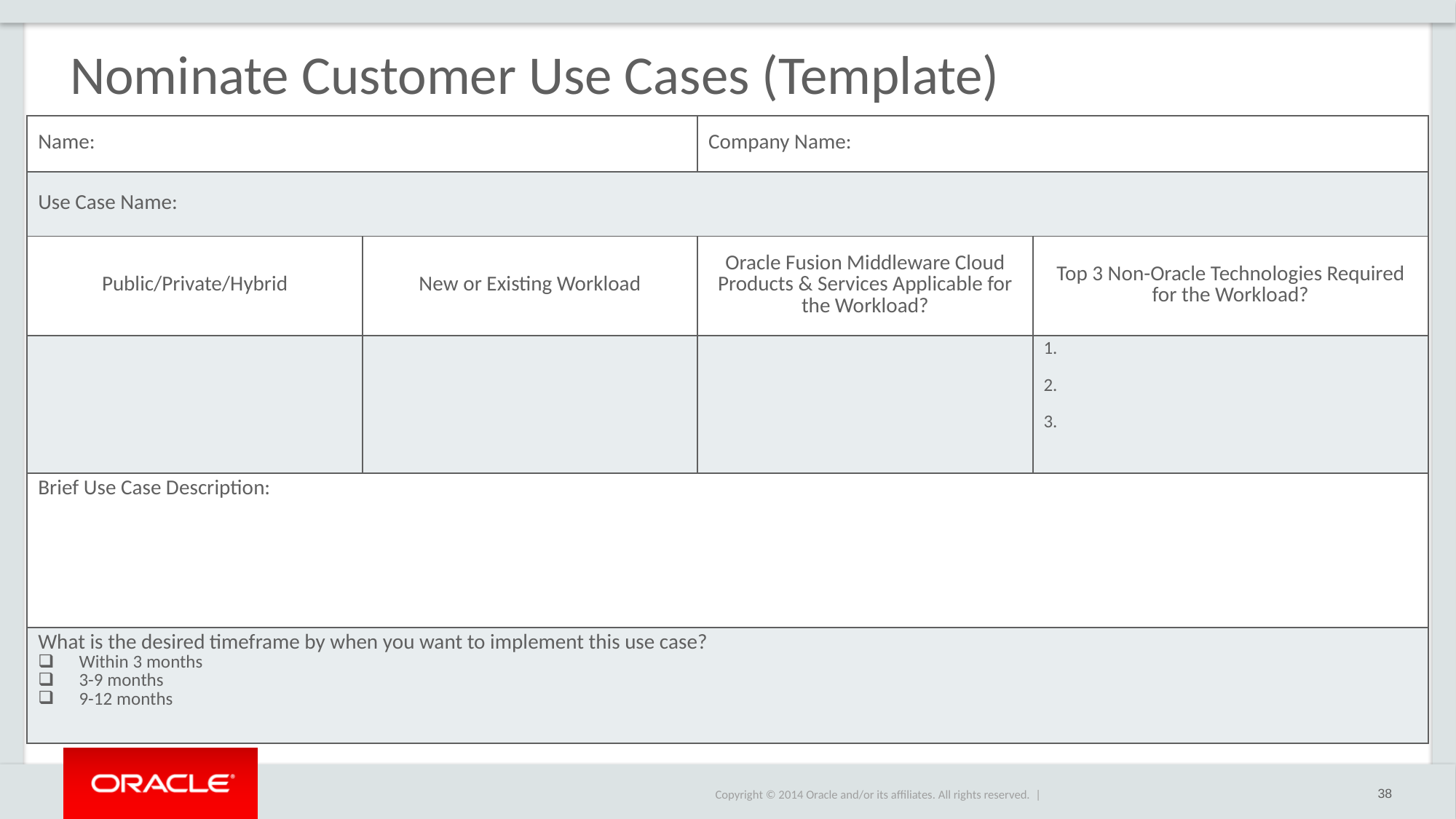

Nominate Customer Use Cases (Template)
| Name: |  | Company Name: |  |
| --- | --- | --- | --- |
| Use Case Name: |  |  |  |
| Public/Private/Hybrid | New or Existing Workload | Oracle Fusion Middleware Cloud Products & Services Applicable for the Workload? | Top 3 Non-Oracle Technologies Required for the Workload? |
|  |  |  | 1. 2. 3. |
| Brief Use Case Description: |  |  |  |
| What is the desired timeframe by when you want to implement this use case? Within 3 months 3-9 months 9-12 months |  |  |  |
38